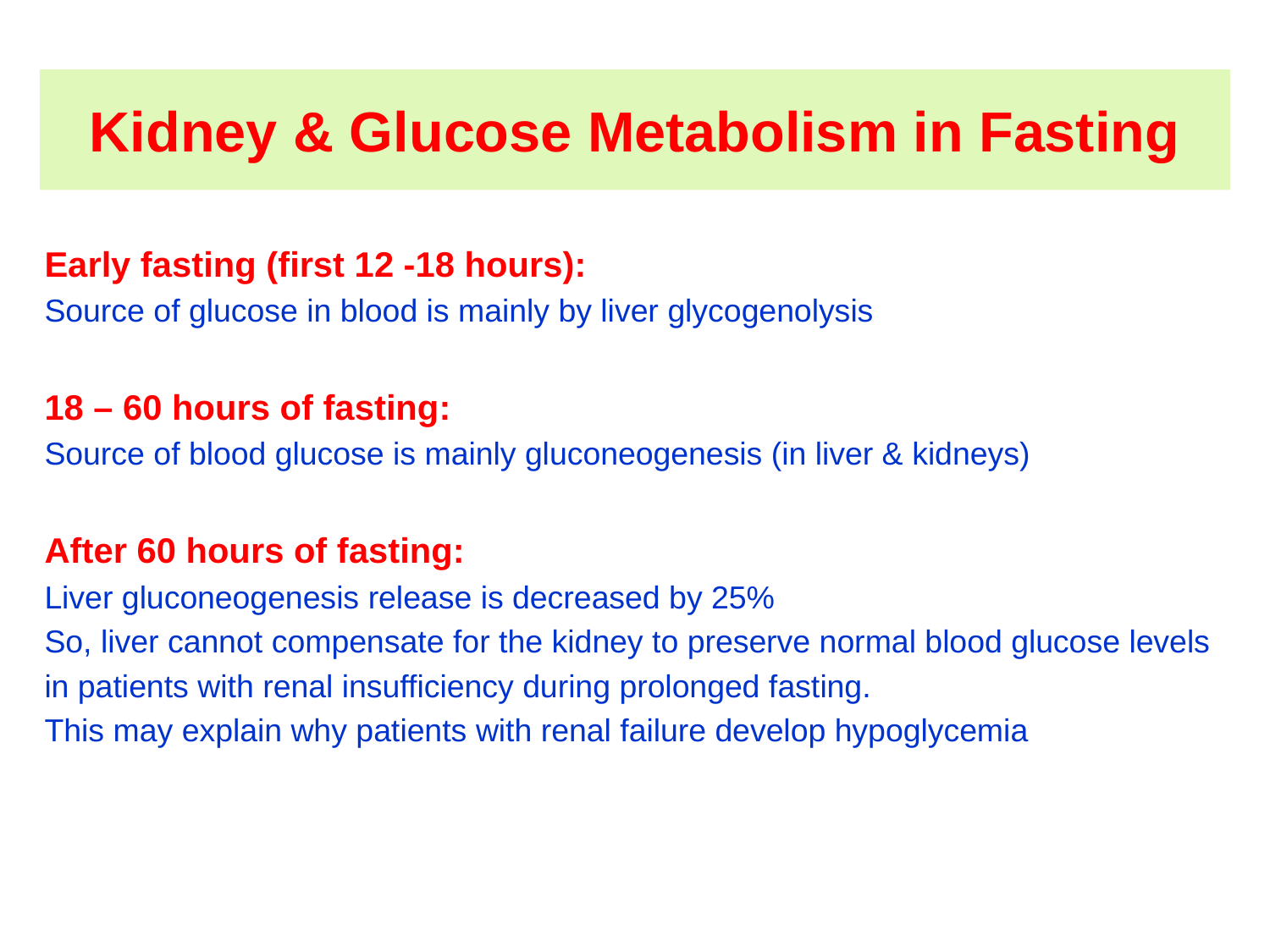

# Kidney & Glucose Metabolism in Fasting

Early fasting (first 12 -18 hours):
Source of glucose in blood is mainly by liver glycogenolysis

18 – 60 hours of fasting:
Source of blood glucose is mainly gluconeogenesis (in liver & kidneys)

After 60 hours of fasting:
Liver gluconeogenesis release is decreased by 25%
So, liver cannot compensate for the kidney to preserve normal blood glucose levels
in patients with renal insufficiency during prolonged fasting.
This may explain why patients with renal failure develop hypoglycemia